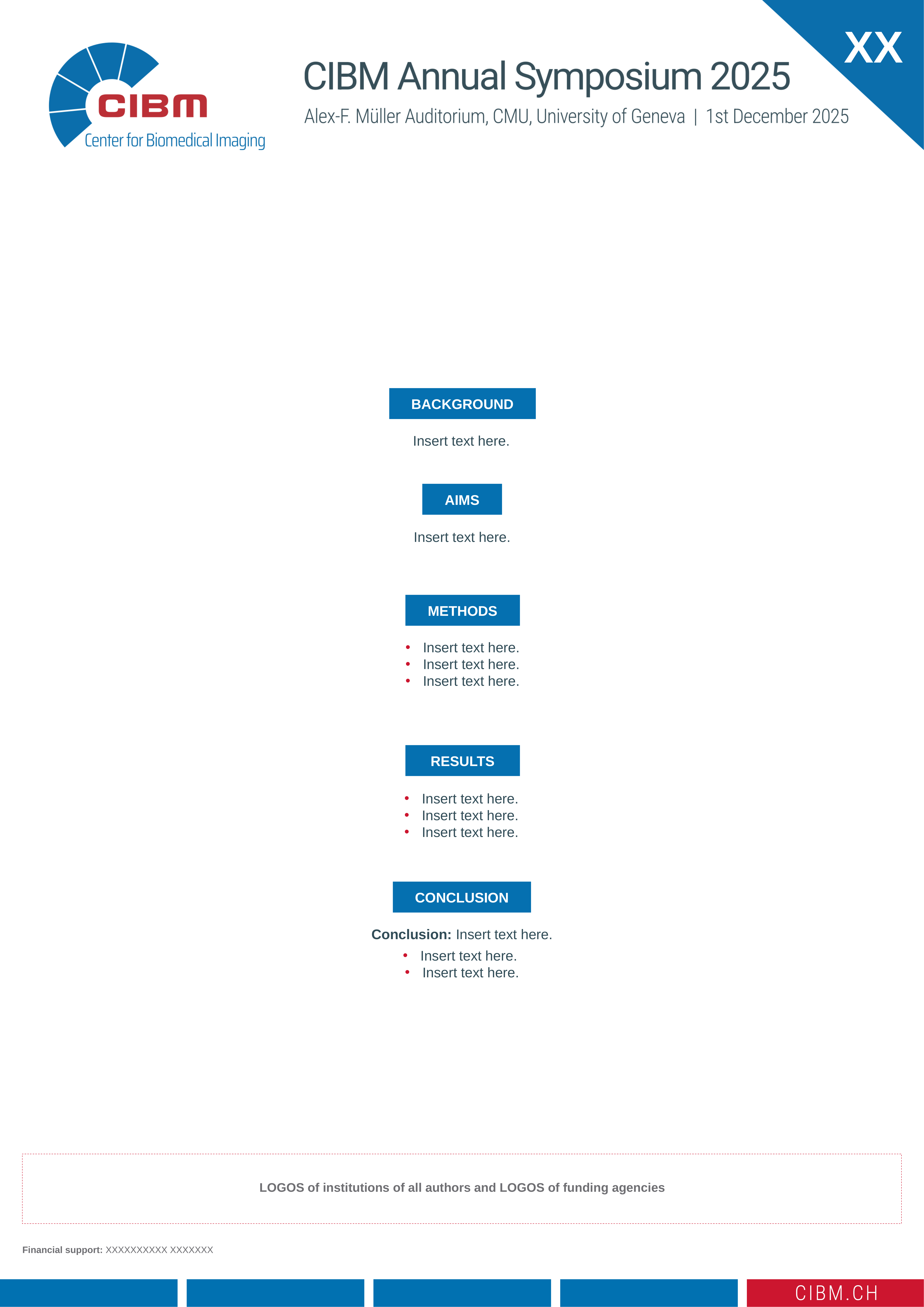

XX
#

BACKGROUND
Insert text here.

AIMS
Insert text here.
METHODS
Insert text here.
Insert text here.
Insert text here.
RESULTS
Insert text here.
Insert text here.
Insert text here.
CONCLUSION
Conclusion: Insert text here.

Insert text here.
Insert text here.

LOGOS of institutions of all authors and LOGOS of funding agencies

Financial support: XXXXXXXXXX XXXXXXX